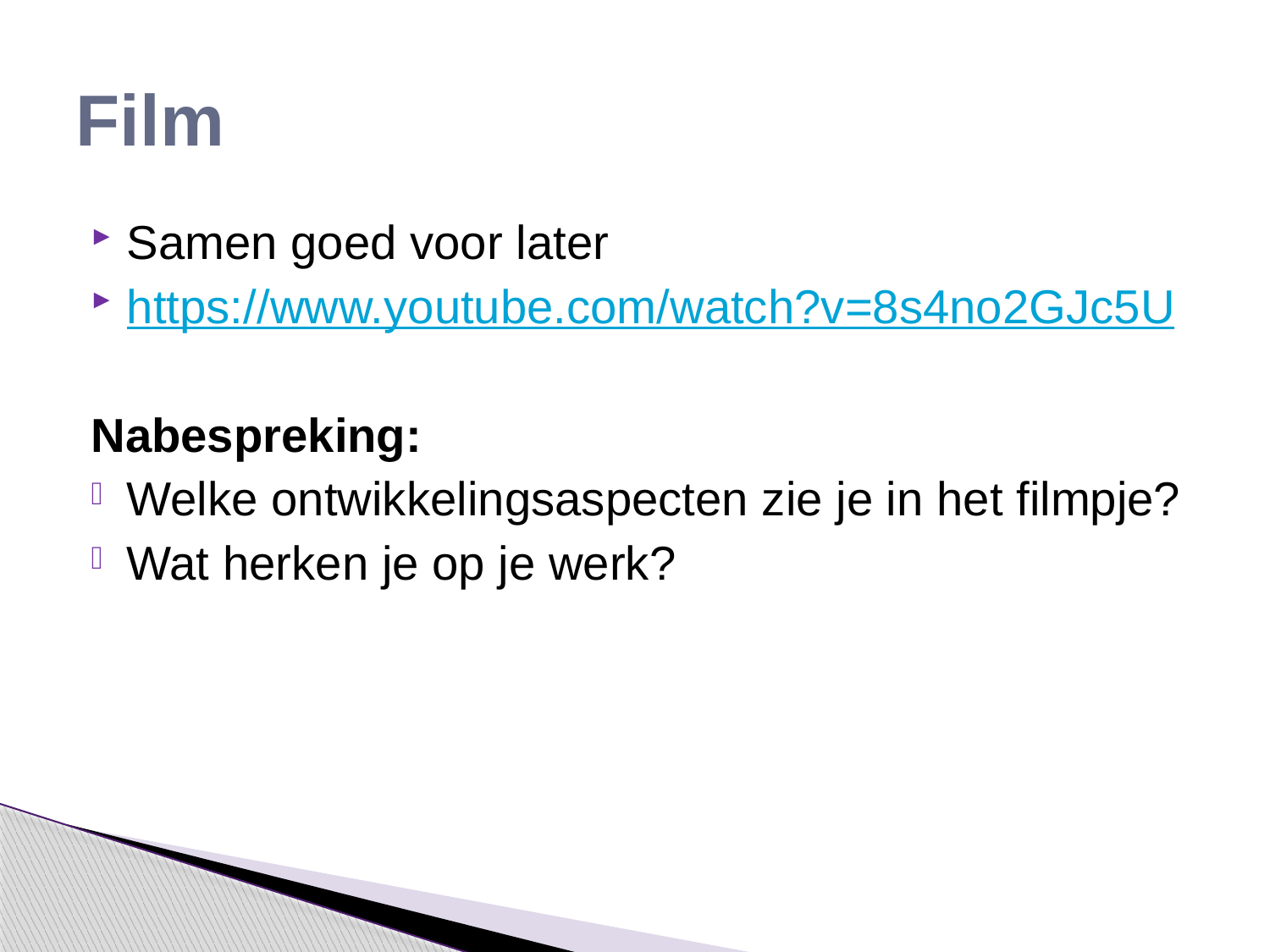

# Film
Samen goed voor later
https://www.youtube.com/watch?v=8s4no2GJc5U

Nabespreking:
Welke ontwikkelingsaspecten zie je in het filmpje?
Wat herken je op je werk?